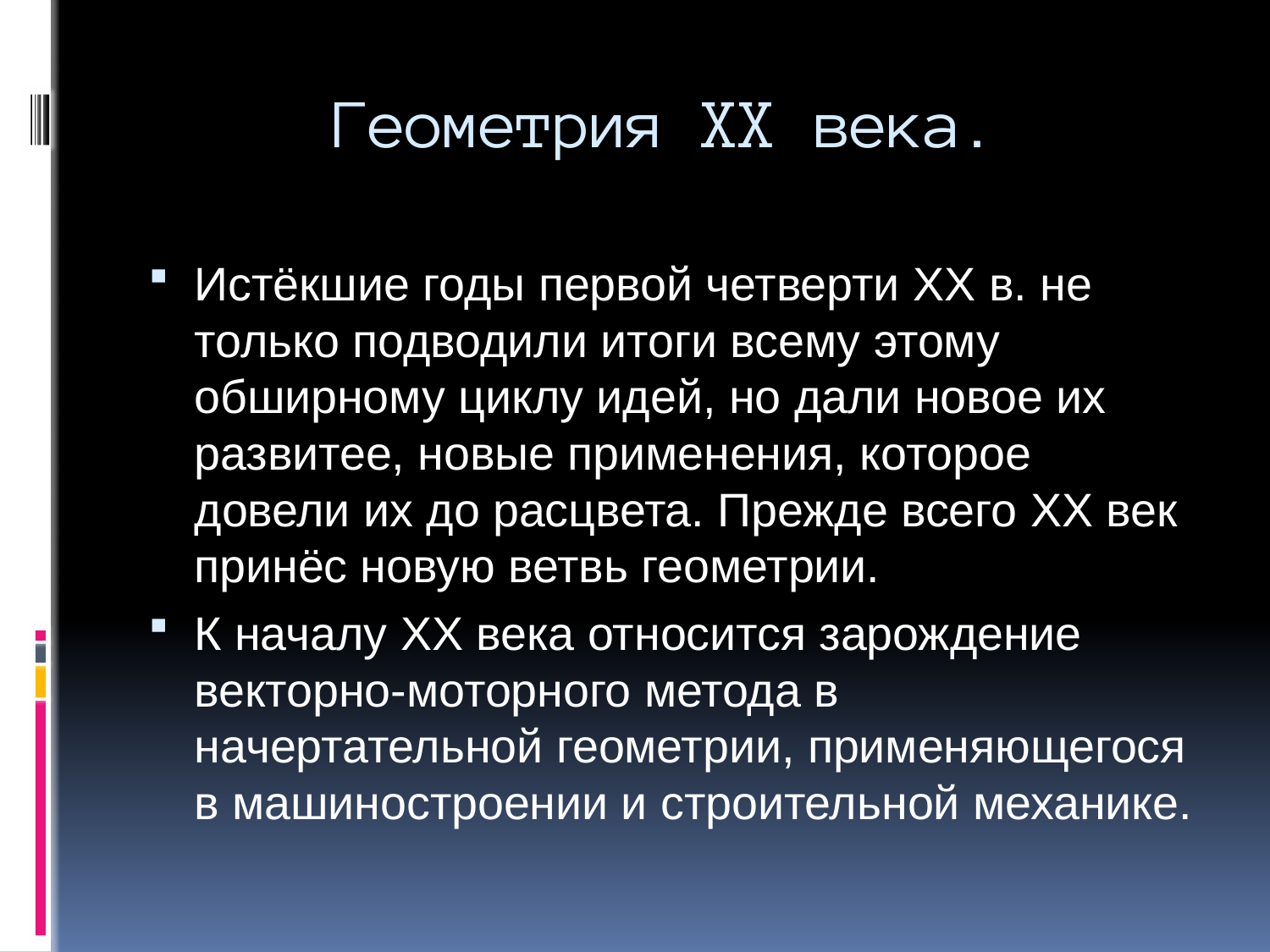

# Геометрия XX века.
Истёкшие годы первой четверти XX в. не только подводили итоги всему этому обширному циклу идей, но дали новое их развитее, новые применения, которое довели их до расцвета. Прежде всего XX век принёс новую ветвь геометрии.
К началу XX века относится зарождение векторно-моторного метода в начертательной геометрии, применяющегося в машиностроении и строительной механике.